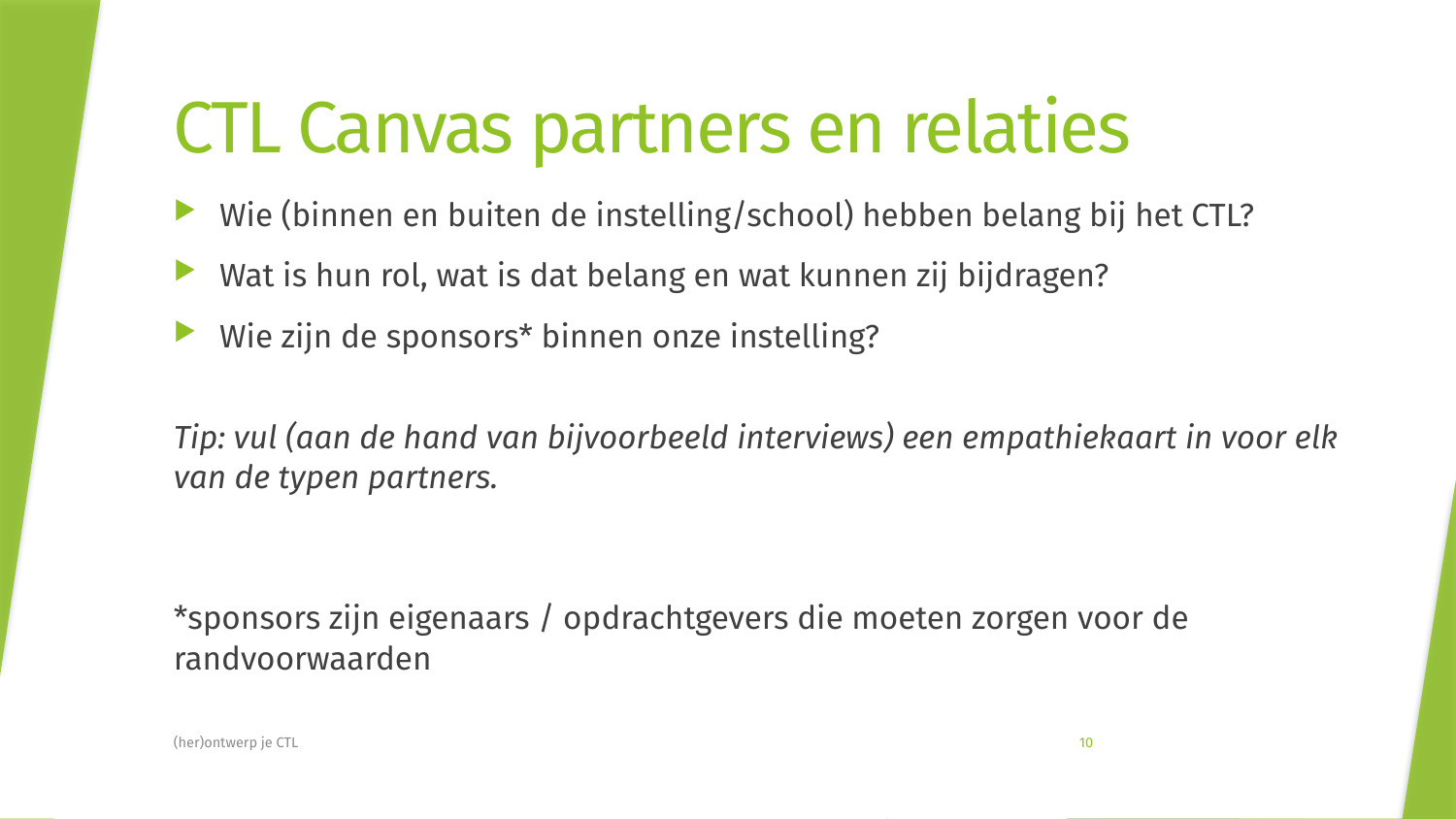

# CTL Canvas partners en relaties
Wie (binnen en buiten de instelling/school) hebben belang bij het CTL?
Wat is hun rol, wat is dat belang en wat kunnen zij bijdragen?
Wie zijn de sponsors* binnen onze instelling?
Tip: vul (aan de hand van bijvoorbeeld interviews) een empathiekaart in voor elk van de typen partners.
*sponsors zijn eigenaars / opdrachtgevers die moeten zorgen voor de randvoorwaarden

(her)ontwerp je CTL
10